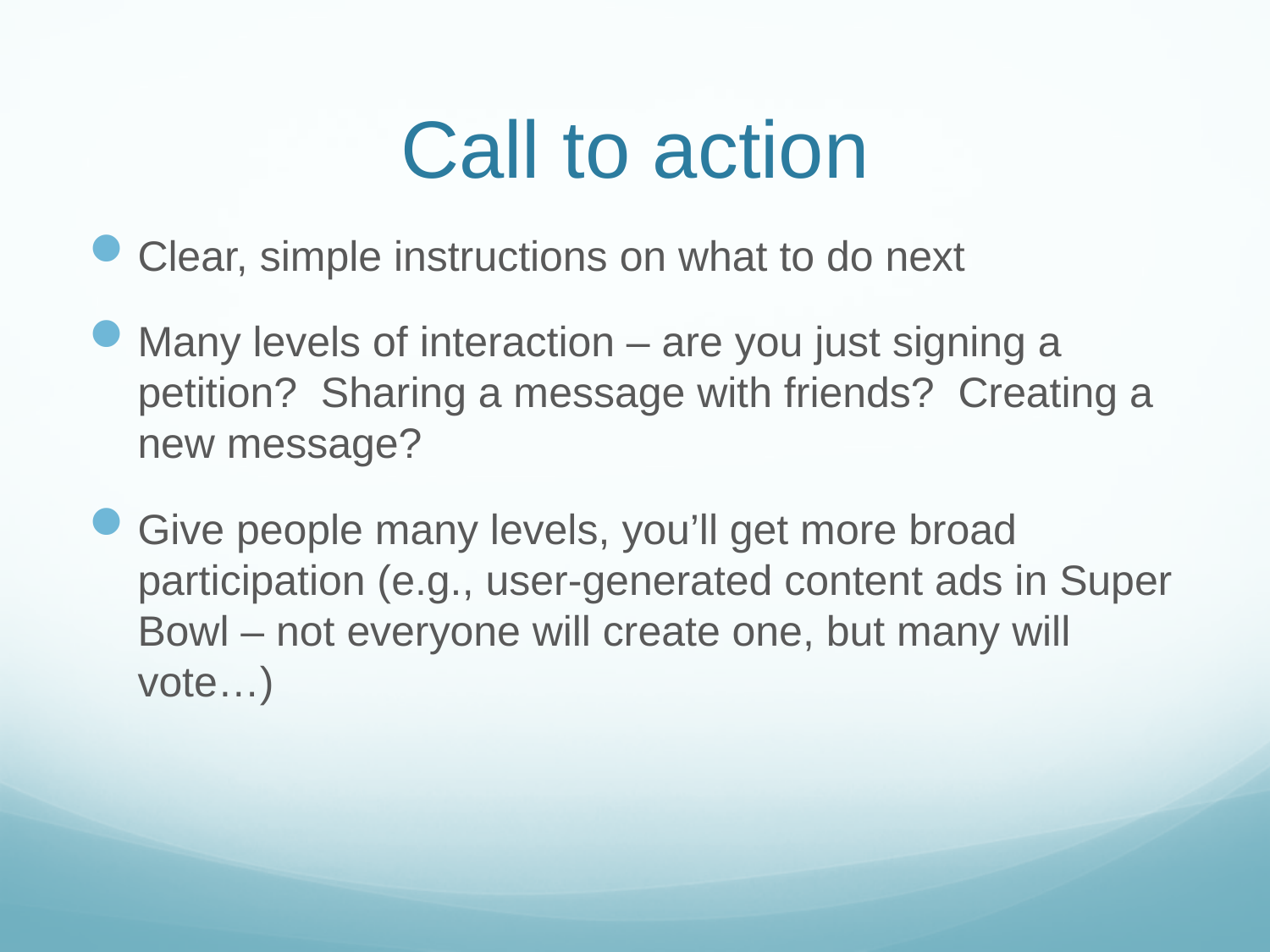

# Call to action
Clear, simple instructions on what to do next
Many levels of interaction – are you just signing a petition?  Sharing a message with friends?  Creating a new message?
Give people many levels, you’ll get more broad participation (e.g., user-generated content ads in Super Bowl – not everyone will create one, but many will vote…)